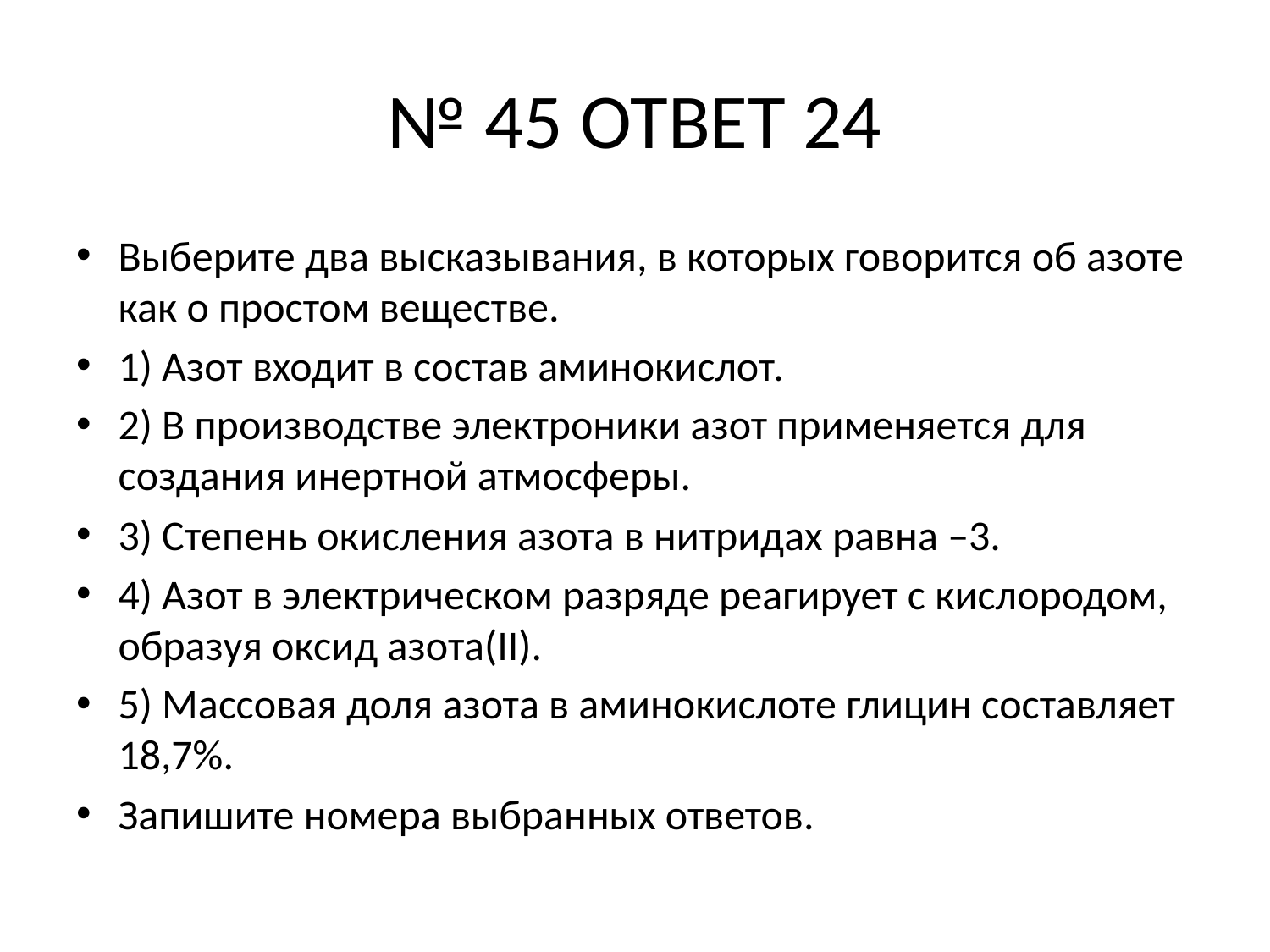

# № 45 ОТВЕТ 24
Выберите два высказывания, в которых говорится об азоте как о простом веществе.
1) Азот входит в состав аминокислот.
2) В производстве электроники азот применяется для создания инертной атмосферы.
3) Степень окисления азота в нитридах равна –3.
4) Азот в электрическом разряде реагирует с кислородом, образуя оксид азота(II).
5) Массовая доля азота в аминокислоте глицин составляет 18,7%.
Запишите номера выбранных ответов.